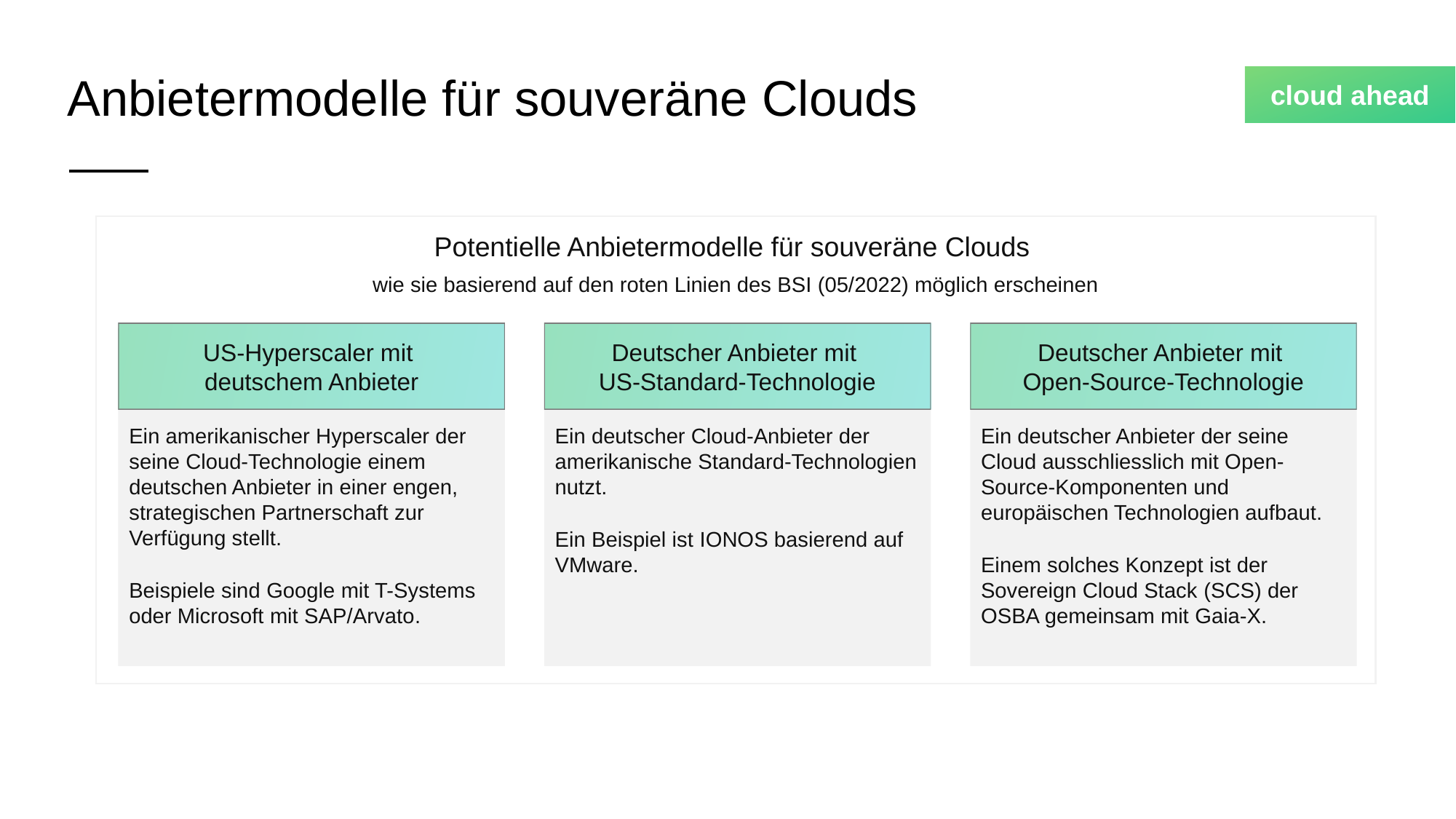

# Anbietermodelle für souveräne Clouds
Potentielle Anbietermodelle für souveräne Clouds
wie sie basierend auf den roten Linien des BSI (05/2022) möglich erscheinen
US-Hyperscaler mit
deutschem Anbieter
Deutscher Anbieter mit
US-Standard-Technologie
Deutscher Anbieter mit
Open-Source-Technologie
Ein amerikanischer Hyperscaler der seine Cloud-Technologie einem deutschen Anbieter in einer engen, strategischen Partnerschaft zur Verfügung stellt.
Beispiele sind Google mit T-Systems oder Microsoft mit SAP/Arvato.
Ein deutscher Cloud-Anbieter der amerikanische Standard-Technologien nutzt.
Ein Beispiel ist IONOS basierend auf VMware.
Ein deutscher Anbieter der seine Cloud ausschliesslich mit Open-Source-Komponenten und europäischen Technologien aufbaut.
Einem solches Konzept ist der Sovereign Cloud Stack (SCS) der OSBA gemeinsam mit Gaia-X.